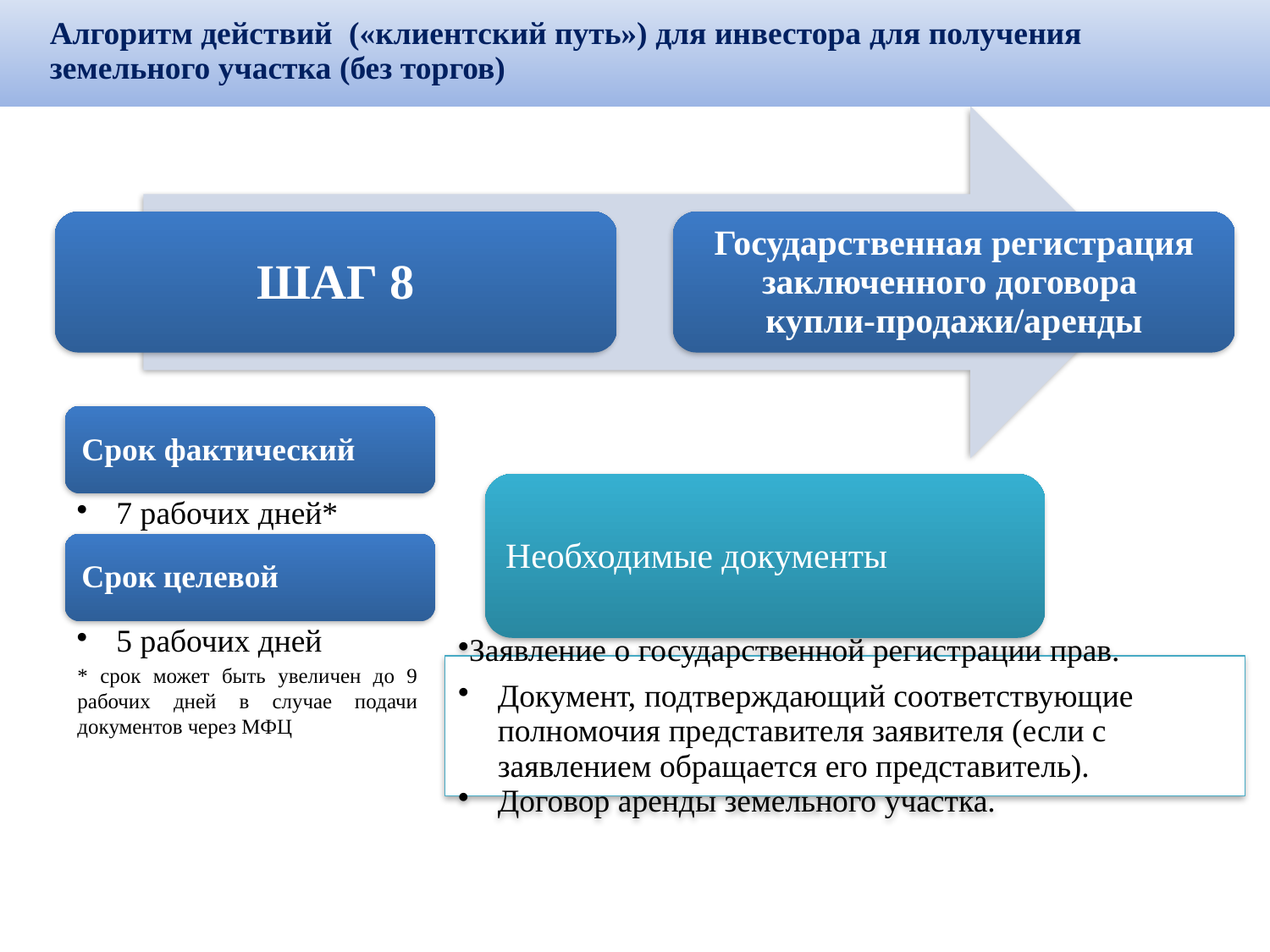

# Алгоритм действий  («клиентский путь») для инвестора для получения земельного участка (без торгов)
ШАГ 8
Государственная регистрация заключенного договора
купли-продажи/аренды
Срок фактический
7 рабочих дней*
Срок целевой
5 рабочих дней
Необходимые документы
Заявление о государственной регистрации прав.
Документ, подтверждающий соответствующие полномочия представителя заявителя (если с заявлением обращается его представитель).
Договор аренды земельного участка.
* срок может быть увеличен до 9 рабочих дней в случае подачи документов через МФЦ